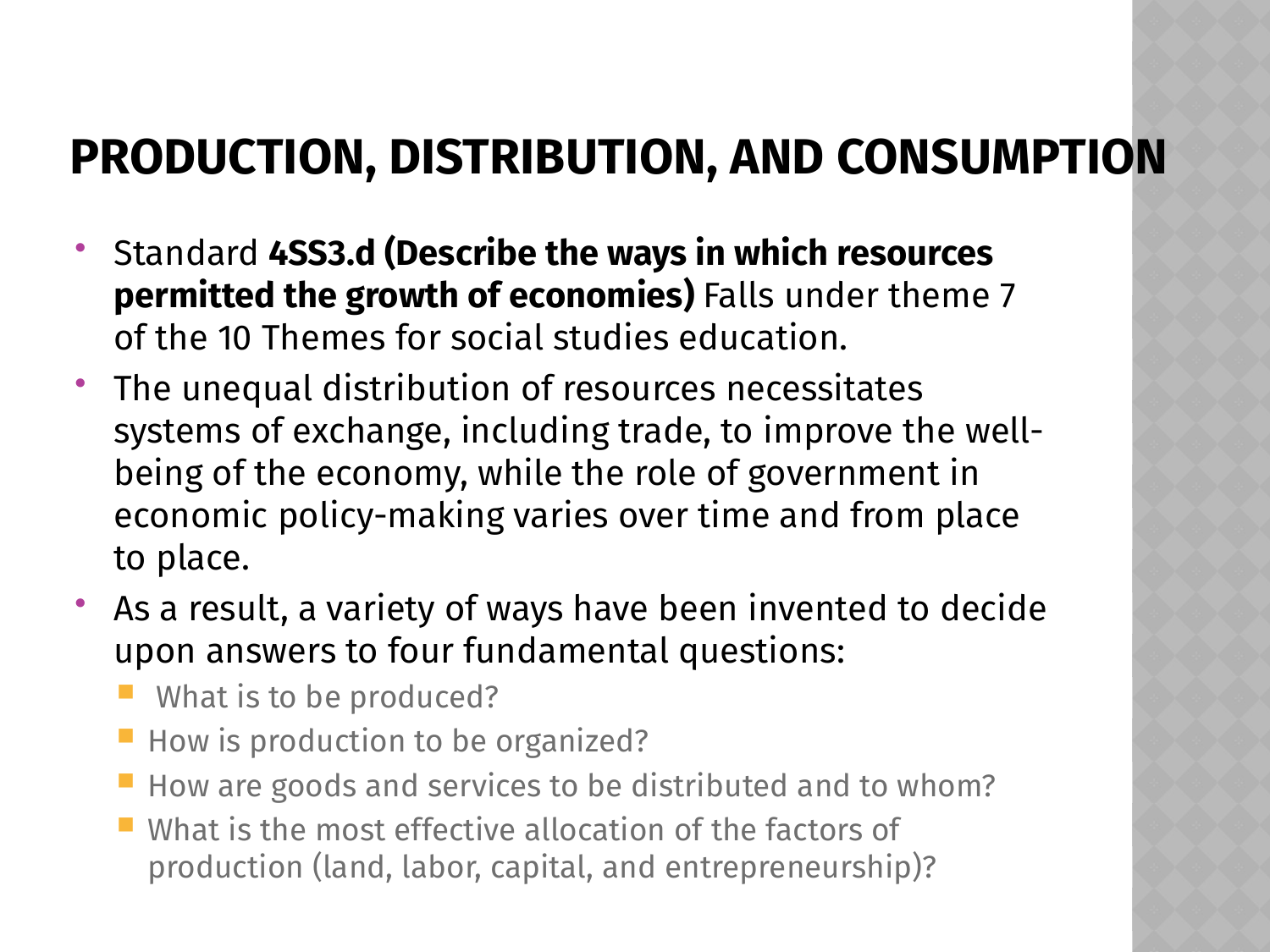

# PRODUCTION, DISTRIBUTION, AND CONSUMPTION
Standard 4SS3.d (Describe the ways in which resources permitted the growth of economies) Falls under theme 7 of the 10 Themes for social studies education.
The unequal distribution of resources necessitates systems of exchange, including trade, to improve the well-being of the economy, while the role of government in economic policy-making varies over time and from place to place.
As a result, a variety of ways have been invented to decide upon answers to four fundamental questions:
 What is to be produced?
How is production to be organized?
How are goods and services to be distributed and to whom?
What is the most effective allocation of the factors of production (land, labor, capital, and entrepreneurship)?